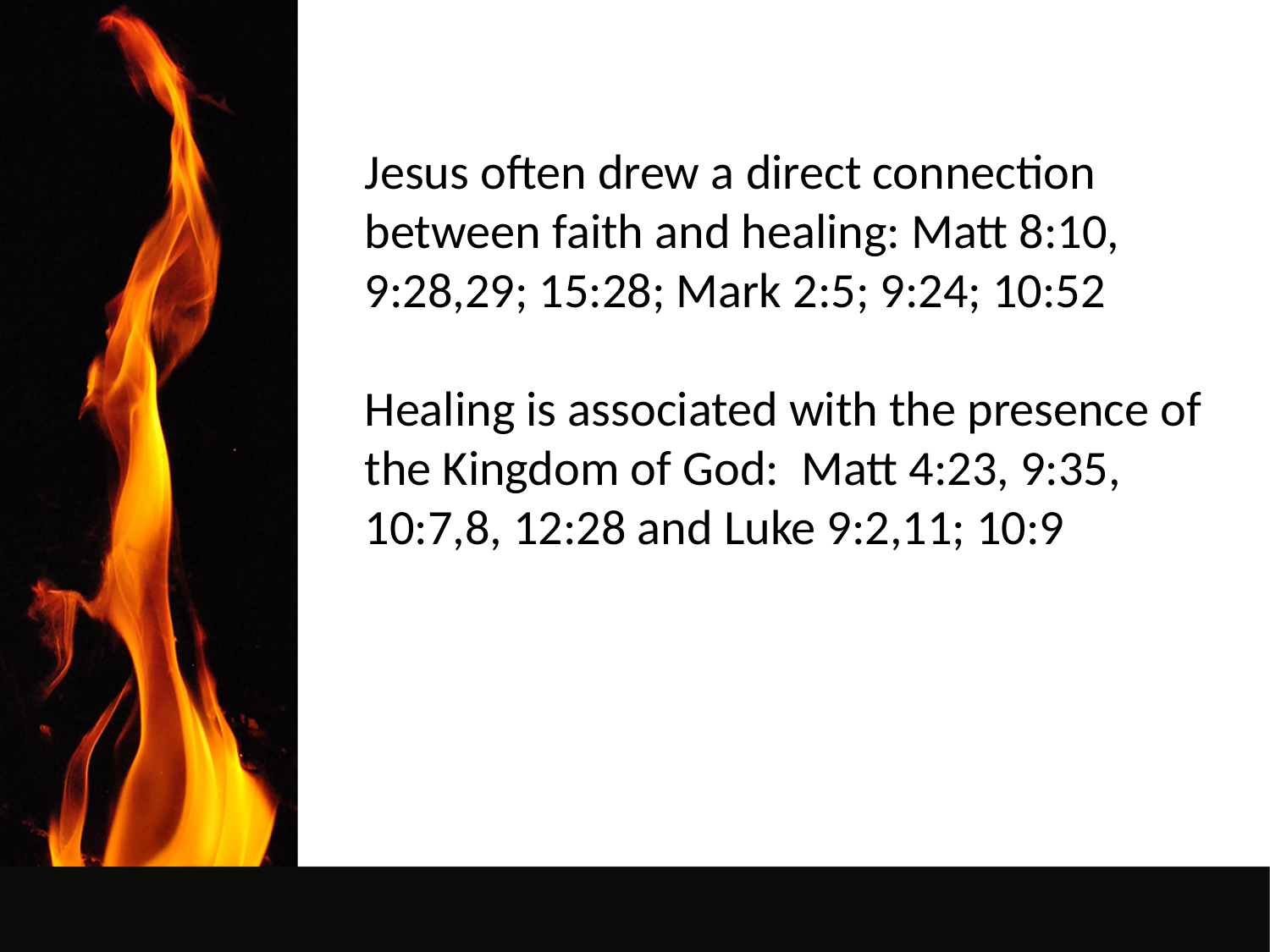

Jesus often drew a direct connection between faith and healing: Matt 8:10, 9:28,29; 15:28; Mark 2:5; 9:24; 10:52

Healing is associated with the presence of the Kingdom of God:  Matt 4:23, 9:35, 10:7,8, 12:28 and Luke 9:2,11; 10:9